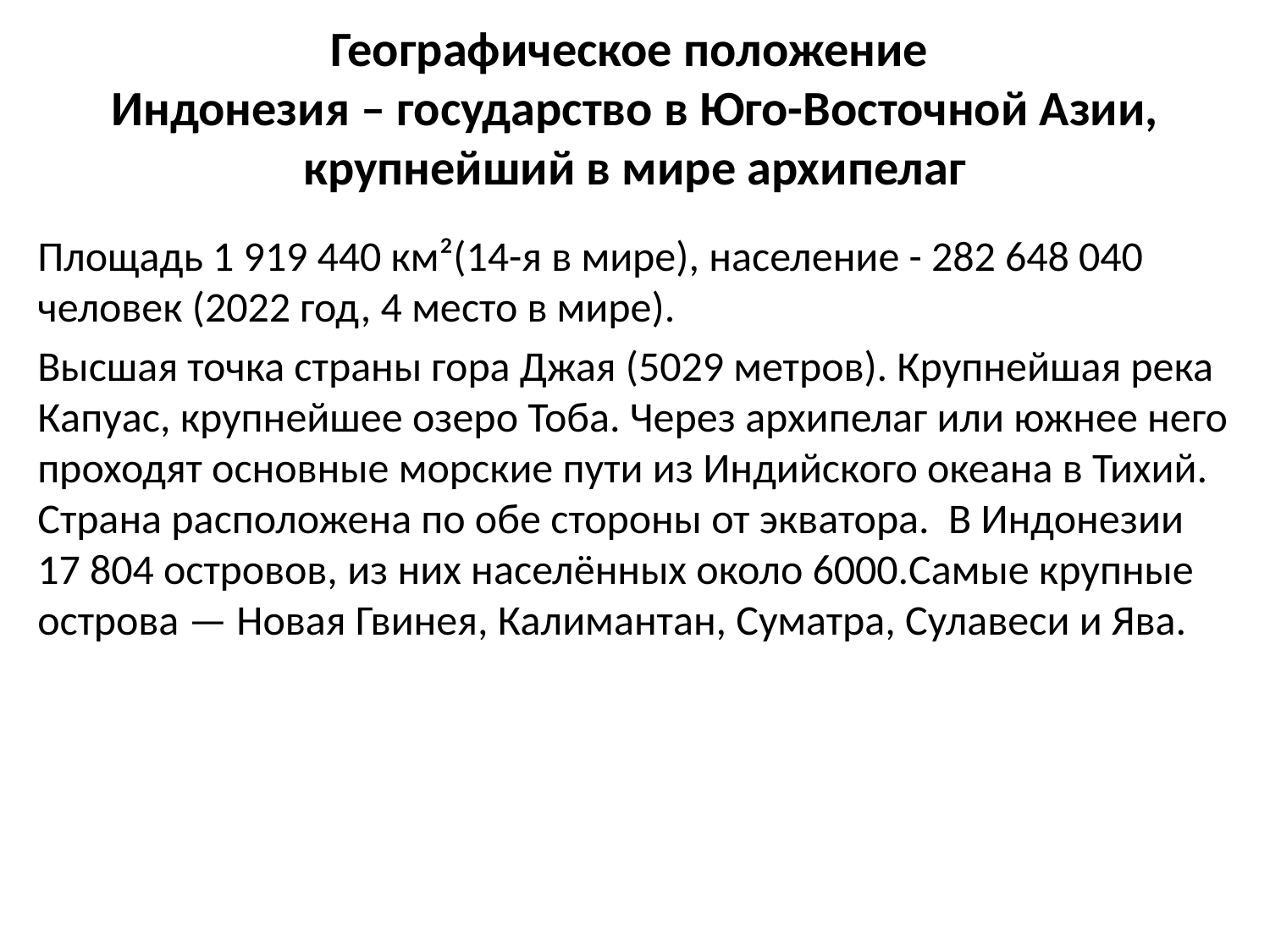

# Географическое положение Индонезия – государство в Юго-Восточной Азии, крупнейший в мире архипелаг
Площадь 1 919 440 км²(14-я в мире), население - 282 648 040 человек (2022 год, 4 место в мире).
Высшая точка страны гора Джая (5029 метров). Крупнейшая река Капуас, крупнейшее озеро Тоба. Через архипелаг или южнее него проходят основные морские пути из Индийского океана в Тихий. Страна расположена по обе стороны от экватора.  В Индонезии 17 804 островов, из них населённых около 6000.Самые крупные острова — Новая Гвинея, Калимантан, Суматра, Сулавеси и Ява.